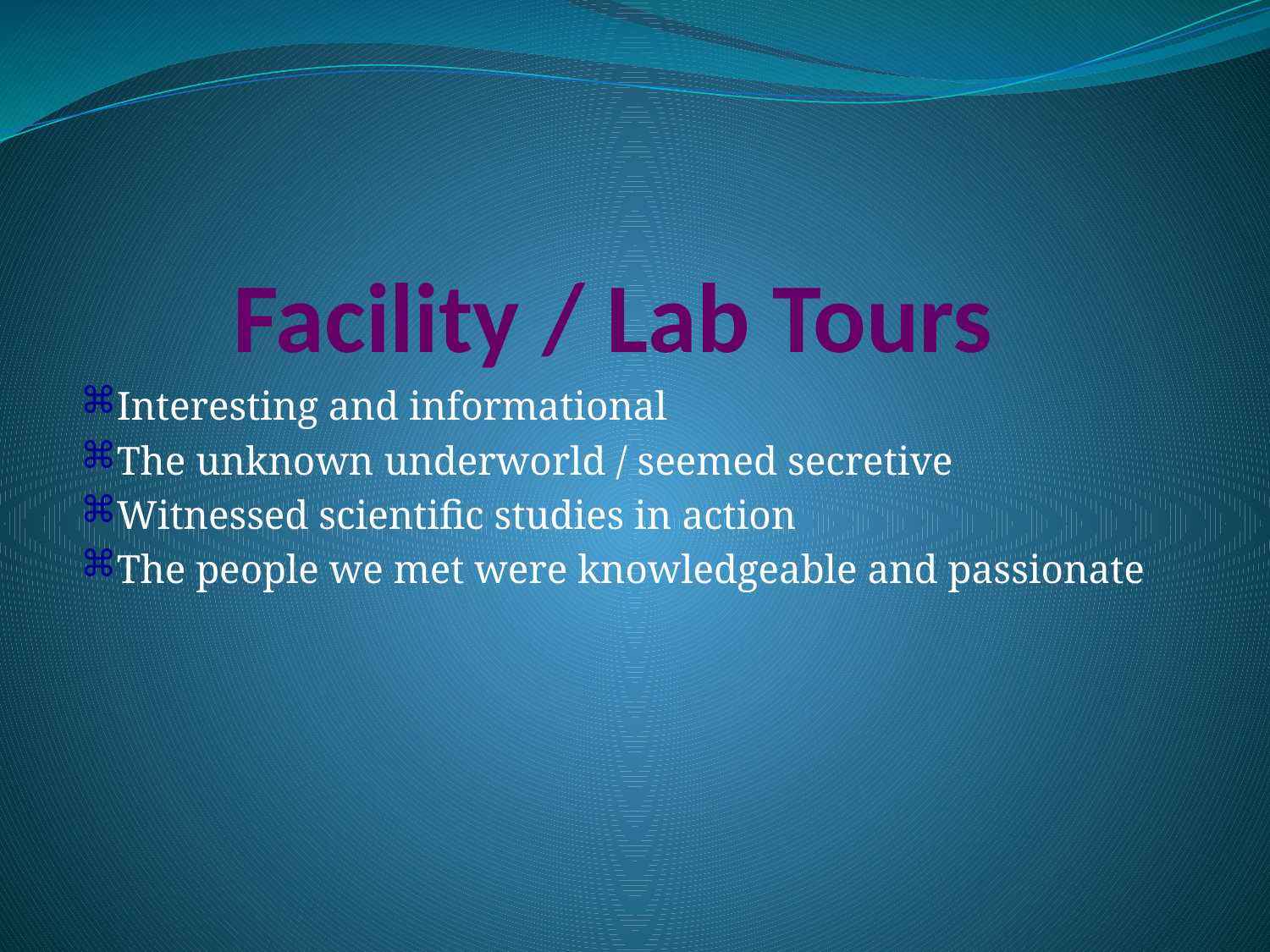

# Facility / Lab Tours
Interesting and informational
The unknown underworld / seemed secretive
Witnessed scientific studies in action
The people we met were knowledgeable and passionate